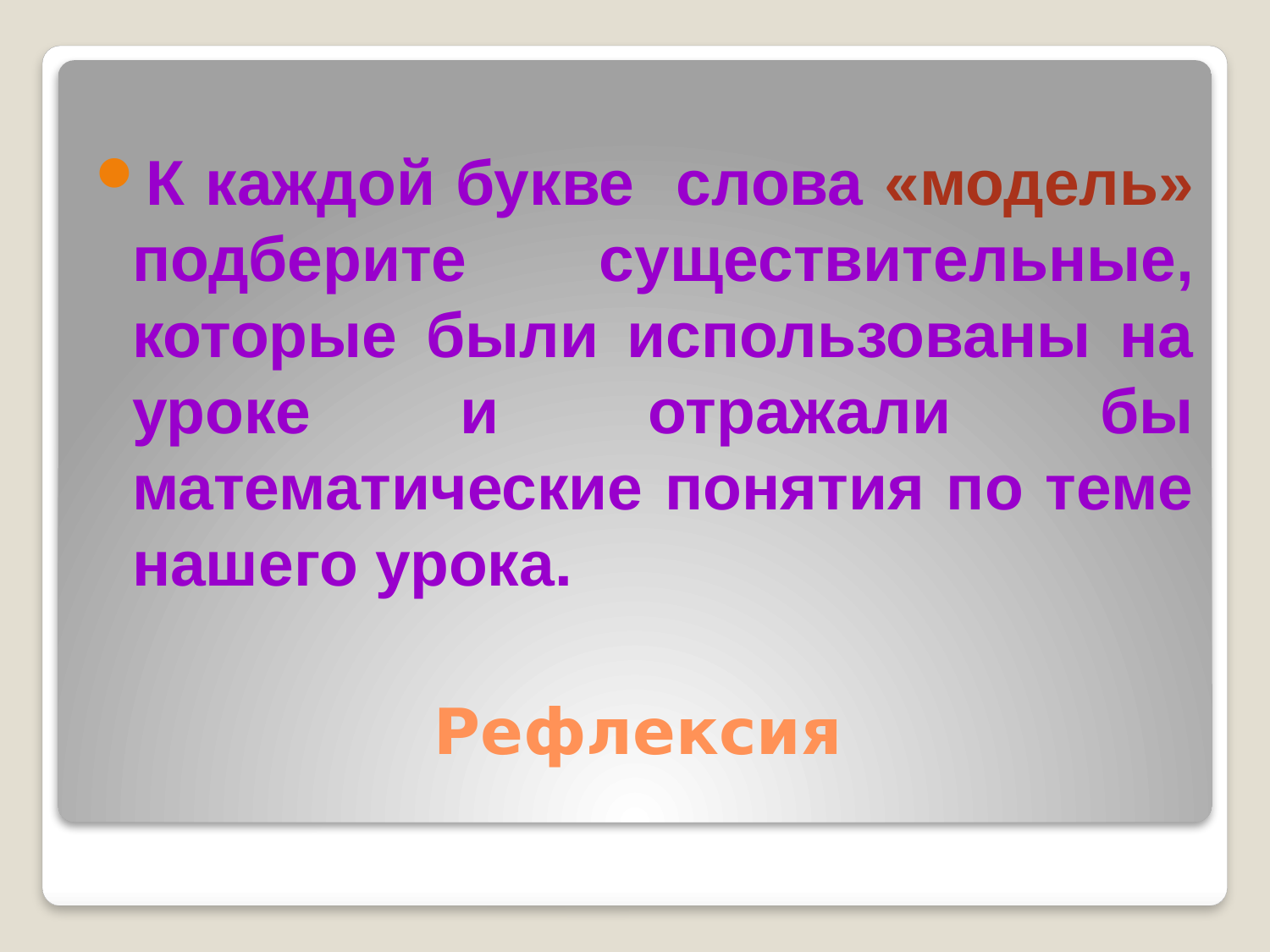

К каждой букве  слова «модель» подберите существительные, которые были использованы на уроке и отражали бы математические понятия по теме нашего урока.
# Рефлексия